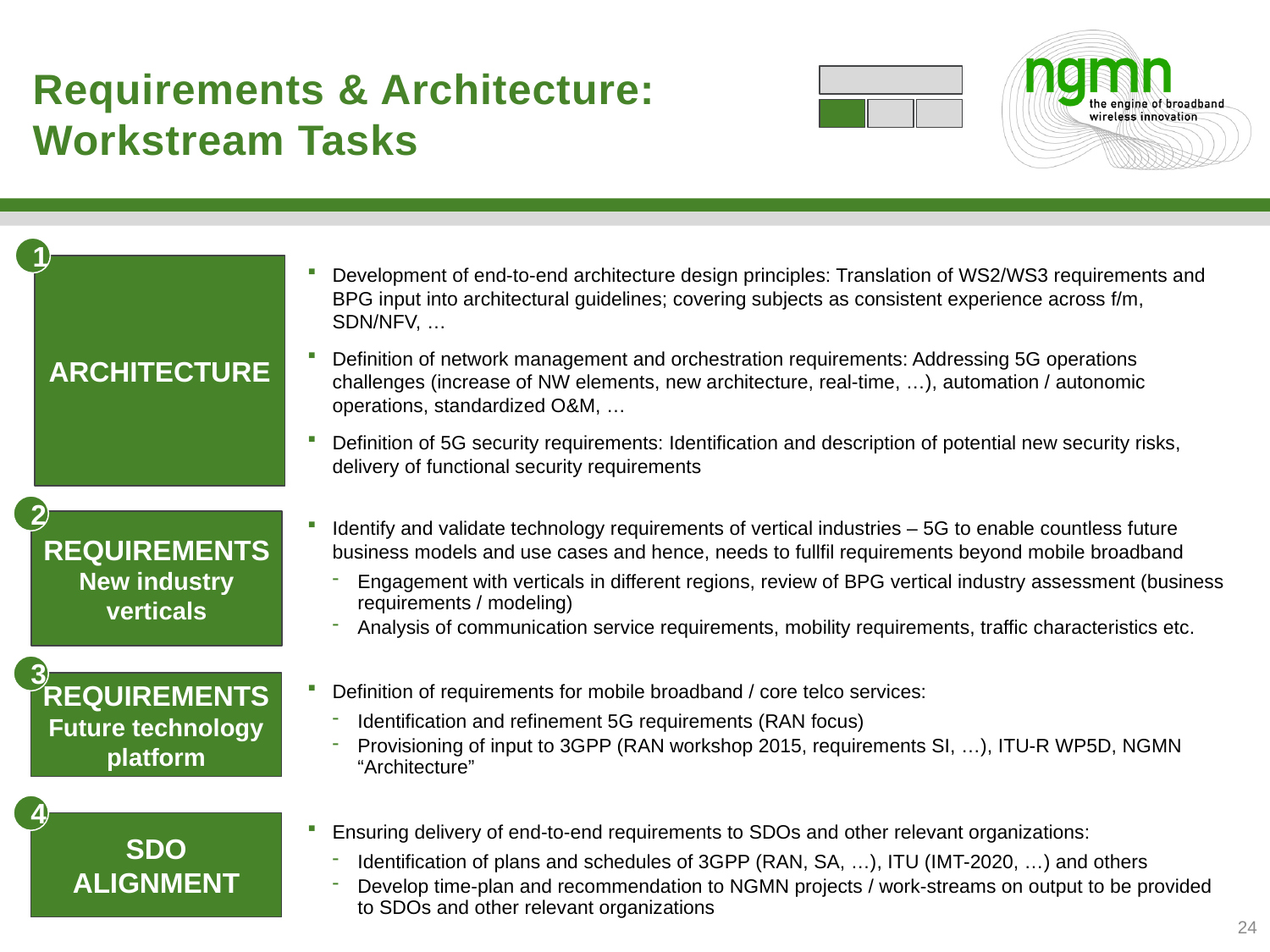

# Requirements & Architecture: Workstream Tasks

1
ARCHITECTURE
Development of end-to-end architecture design principles: Translation of WS2/WS3 requirements and BPG input into architectural guidelines; covering subjects as consistent experience across f/m, SDN/NFV, …
Definition of network management and orchestration requirements: Addressing 5G operations challenges (increase of NW elements, new architecture, real-time, …), automation / autonomic operations, standardized O&M, …
Definition of 5G security requirements: Identification and description of potential new security risks, delivery of functional security requirements
2
Identify and validate technology requirements of vertical industries – 5G to enable countless future business models and use cases and hence, needs to fullfil requirements beyond mobile broadband
Engagement with verticals in different regions, review of BPG vertical industry assessment (business requirements / modeling)
Analysis of communication service requirements, mobility requirements, traffic characteristics etc.
REQUIREMENTS
New industry verticals
3
REQUIREMENTS
Future technology platform
Definition of requirements for mobile broadband / core telco services:
Identification and refinement 5G requirements (RAN focus)
Provisioning of input to 3GPP (RAN workshop 2015, requirements SI, …), ITU-R WP5D, NGMN “Architecture”
4
SDO
ALIGNMENT
Ensuring delivery of end-to-end requirements to SDOs and other relevant organizations:
Identification of plans and schedules of 3GPP (RAN, SA, …), ITU (IMT-2020, …) and others
Develop time-plan and recommendation to NGMN projects / work-streams on output to be provided to SDOs and other relevant organizations
24